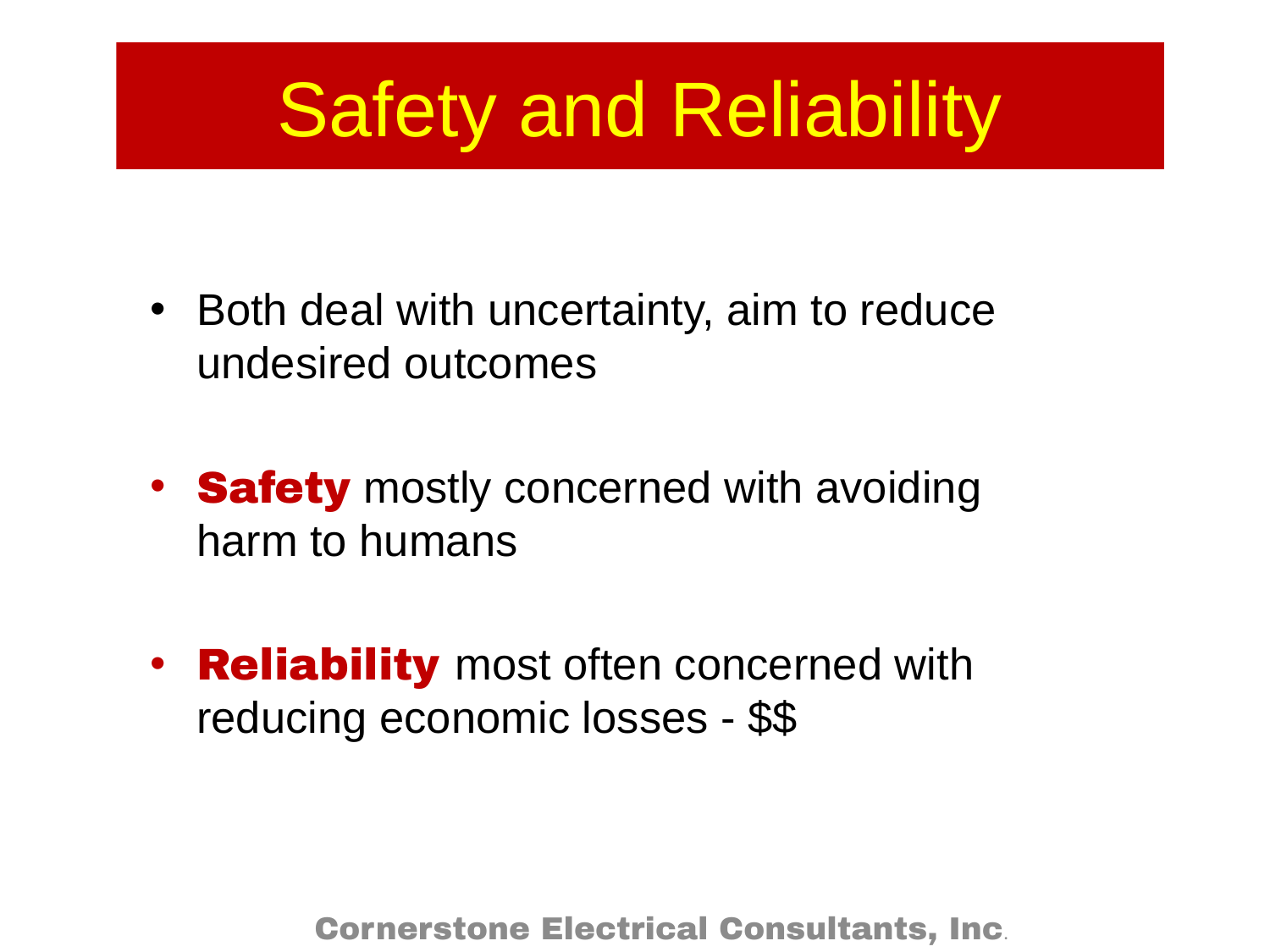

# Safety and Reliability
Both deal with uncertainty, aim to reduce undesired outcomes

Safety mostly concerned with avoiding harm to humans

Reliability most often concerned with reducing economic losses - $$

Cornerstone Electrical Consultants, Inc.